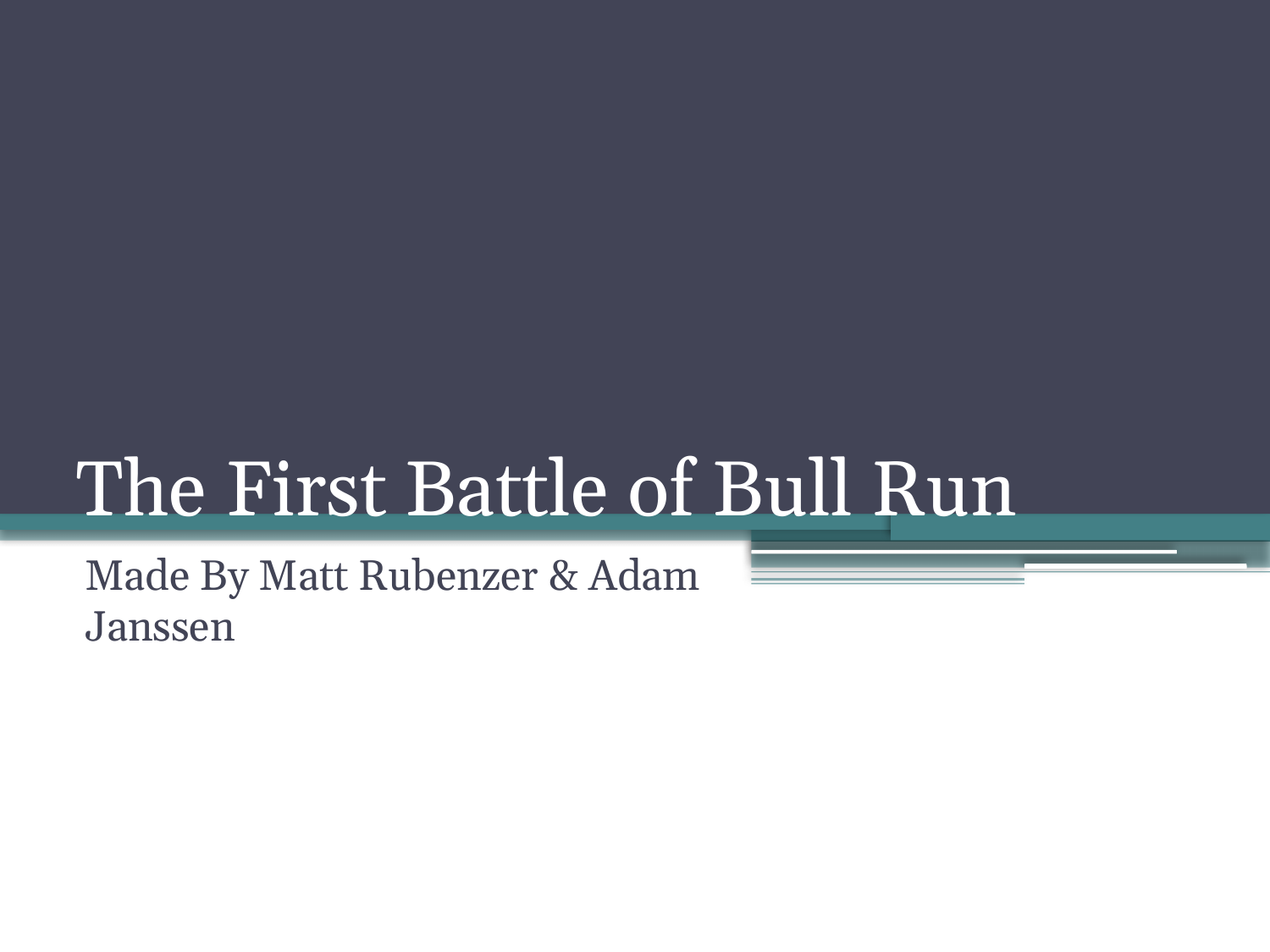

# The First Battle of Bull Run
Made By Matt Rubenzer & Adam Janssen